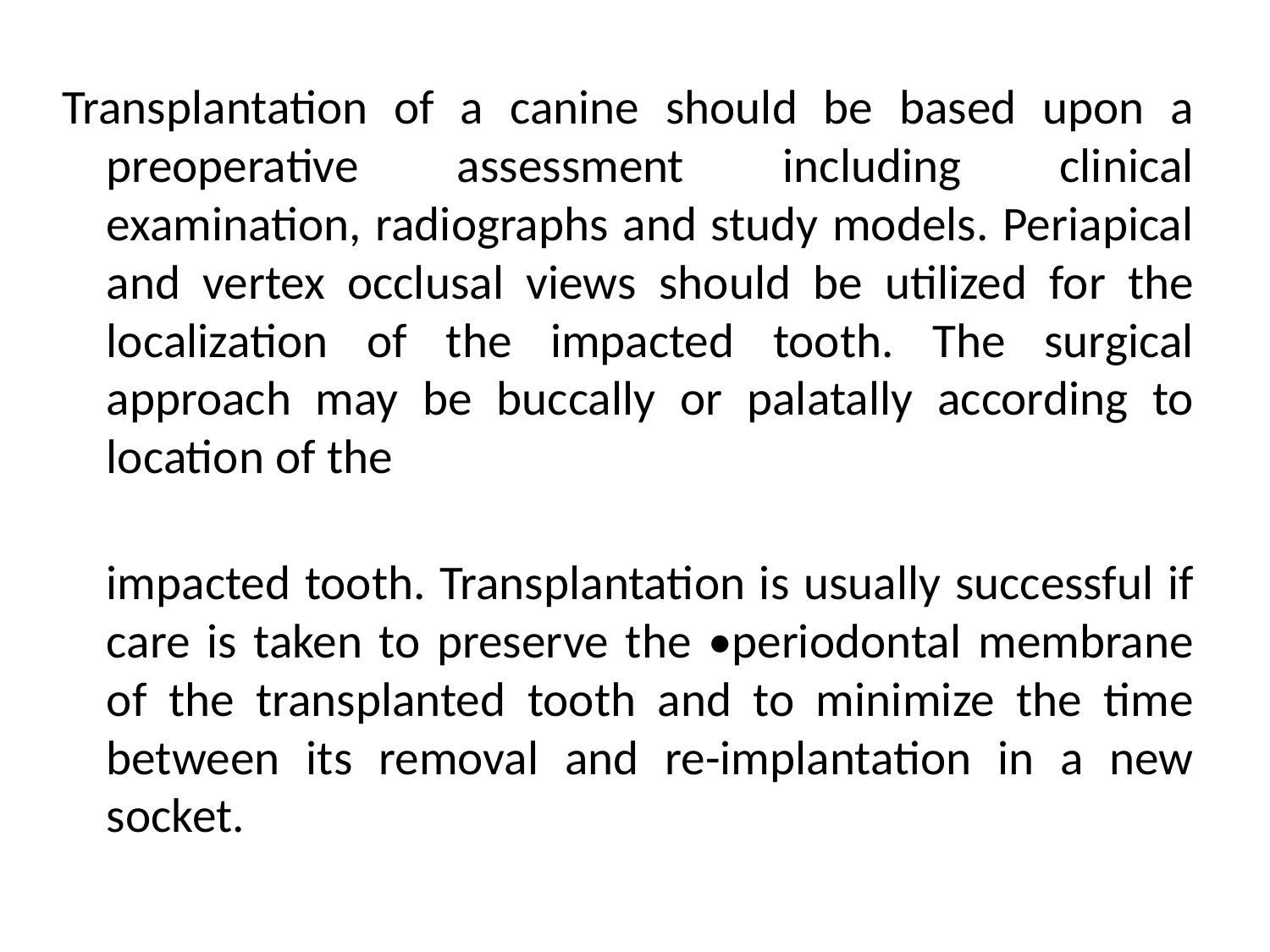

Transplantation of a canine should be based upon a preoperative assessment including clinical examination, radiographs and study models. Periapical and vertex occlusal views should be utilized for the localization of the impacted tooth. The surgical approach may be buccally or palatally according to location of the
impacted tooth. Transplantation is usually successful if care is taken to preserve the •periodontal membrane of the transplanted tooth and to minimize the time between its removal and re-implantation in a new socket.